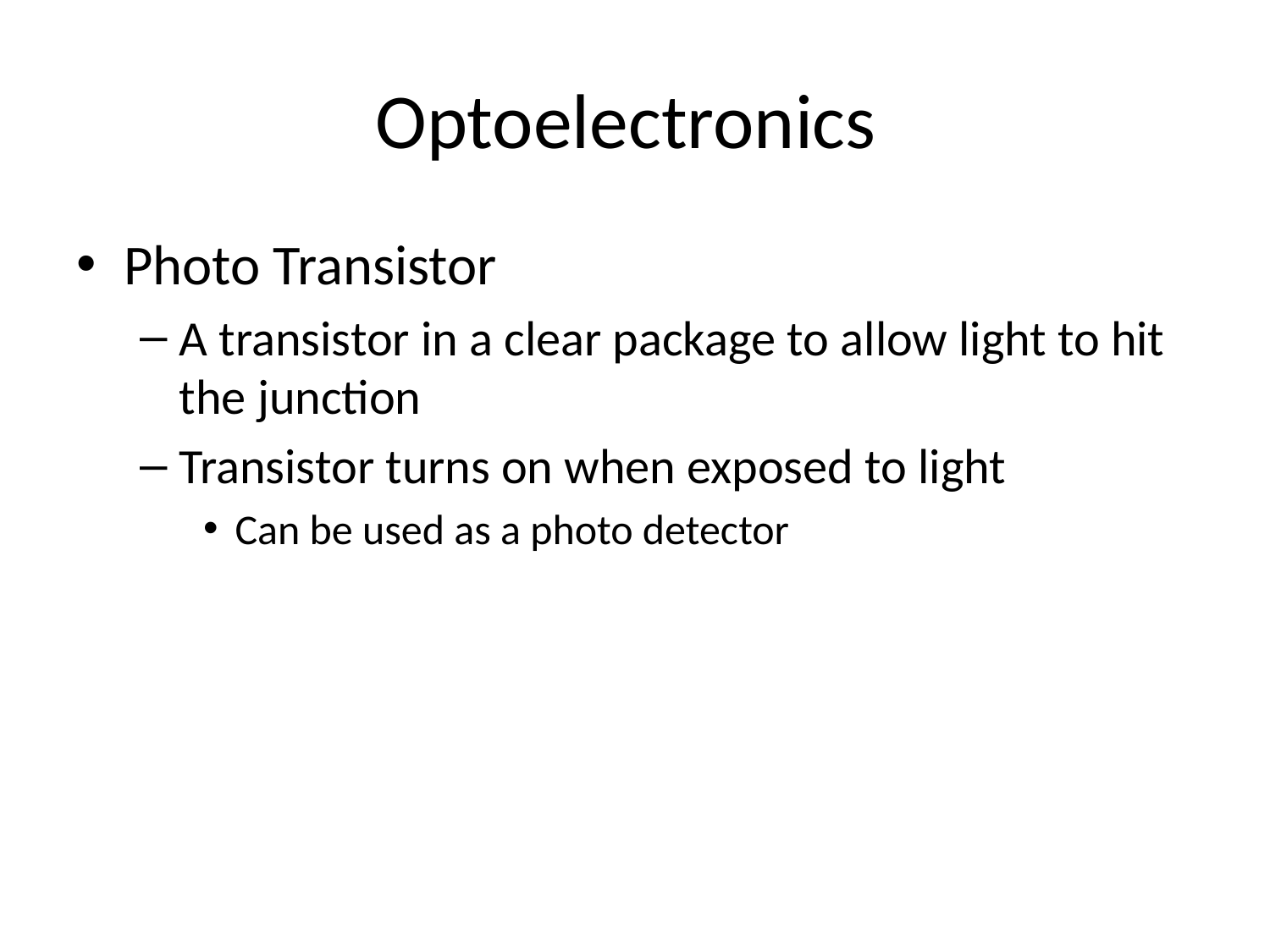

# Optoelectronics
Photo Transistor
A transistor in a clear package to allow light to hit the junction
Transistor turns on when exposed to light
Can be used as a photo detector